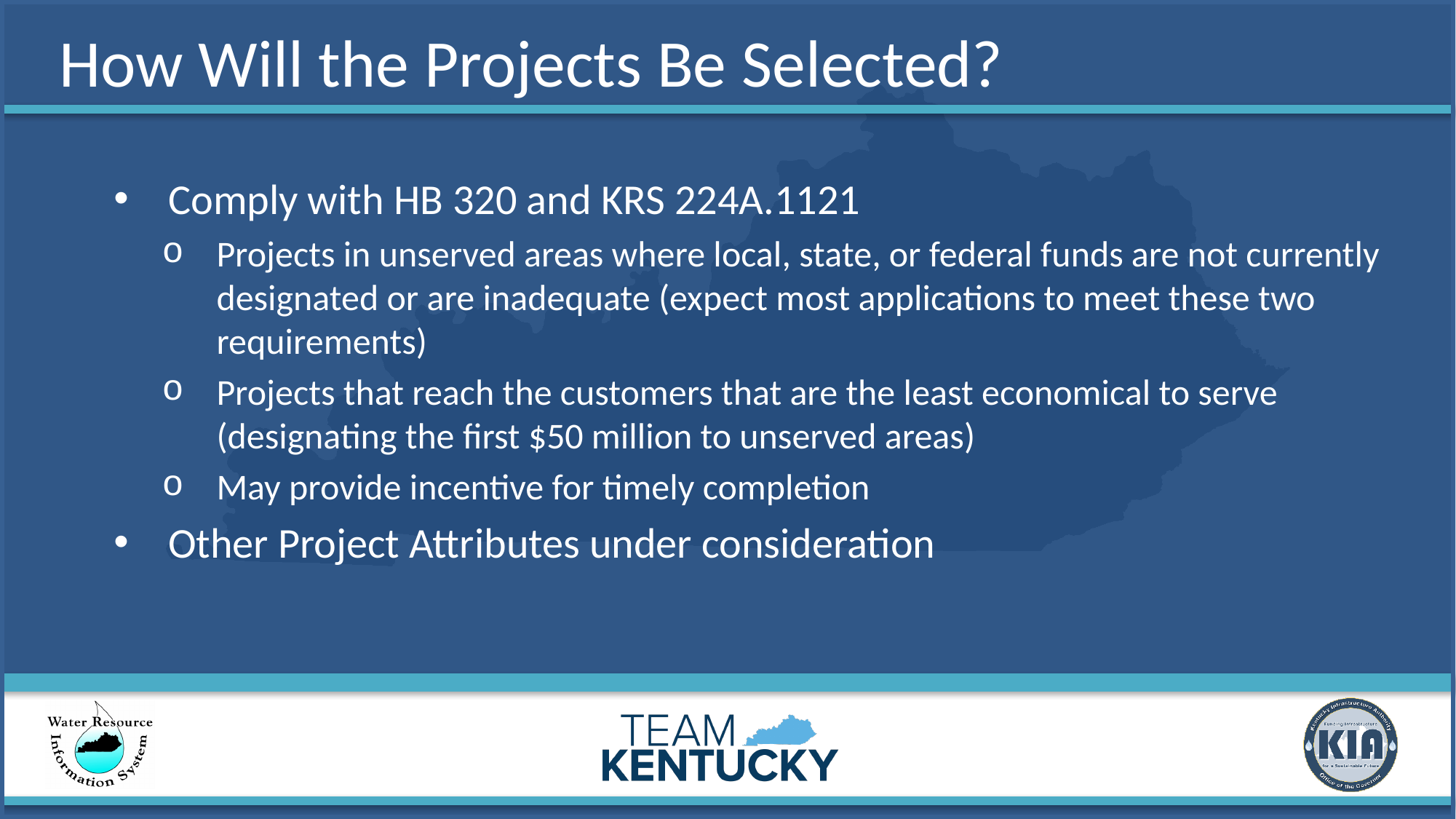

# How Will the Projects Be Selected?
Comply with HB 320 and KRS 224A.1121
Projects in unserved areas where local, state, or federal funds are not currently designated or are inadequate (expect most applications to meet these two requirements)
Projects that reach the customers that are the least economical to serve (designating the first $50 million to unserved areas)
May provide incentive for timely completion
Other Project Attributes under consideration